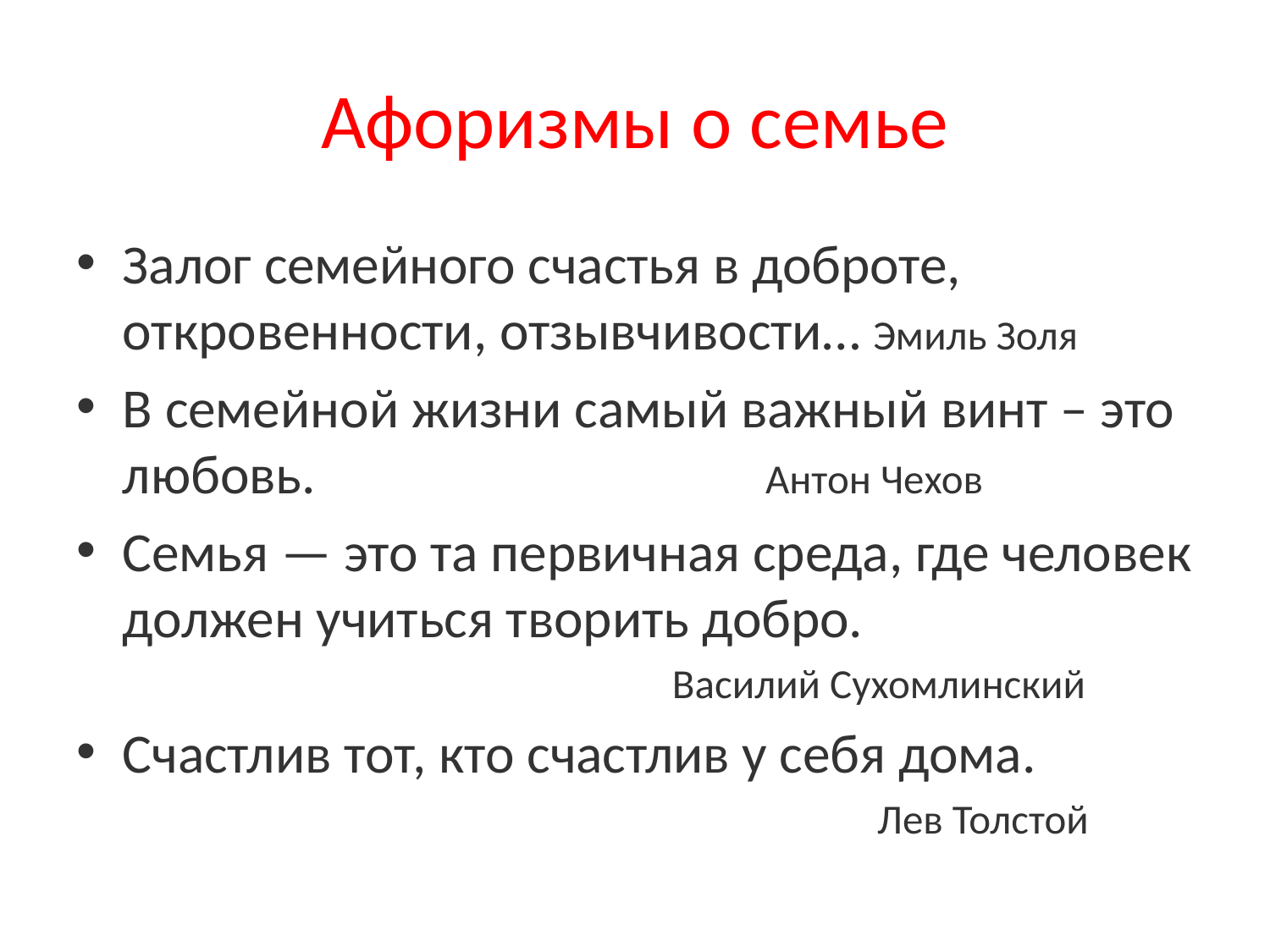

# Афоризмы о семье
Залог семейного счастья в доброте, откровенности, отзывчивости… Эмиль Золя
В семейной жизни самый важный винт – это любовь.                                    Антон Чехов
Семья — это та первичная среда, где человек должен учиться творить добро.
                                                                Василий Сухомлинский
Счастлив тот, кто счастлив у себя дома.
                                                                                      Лев Толстой